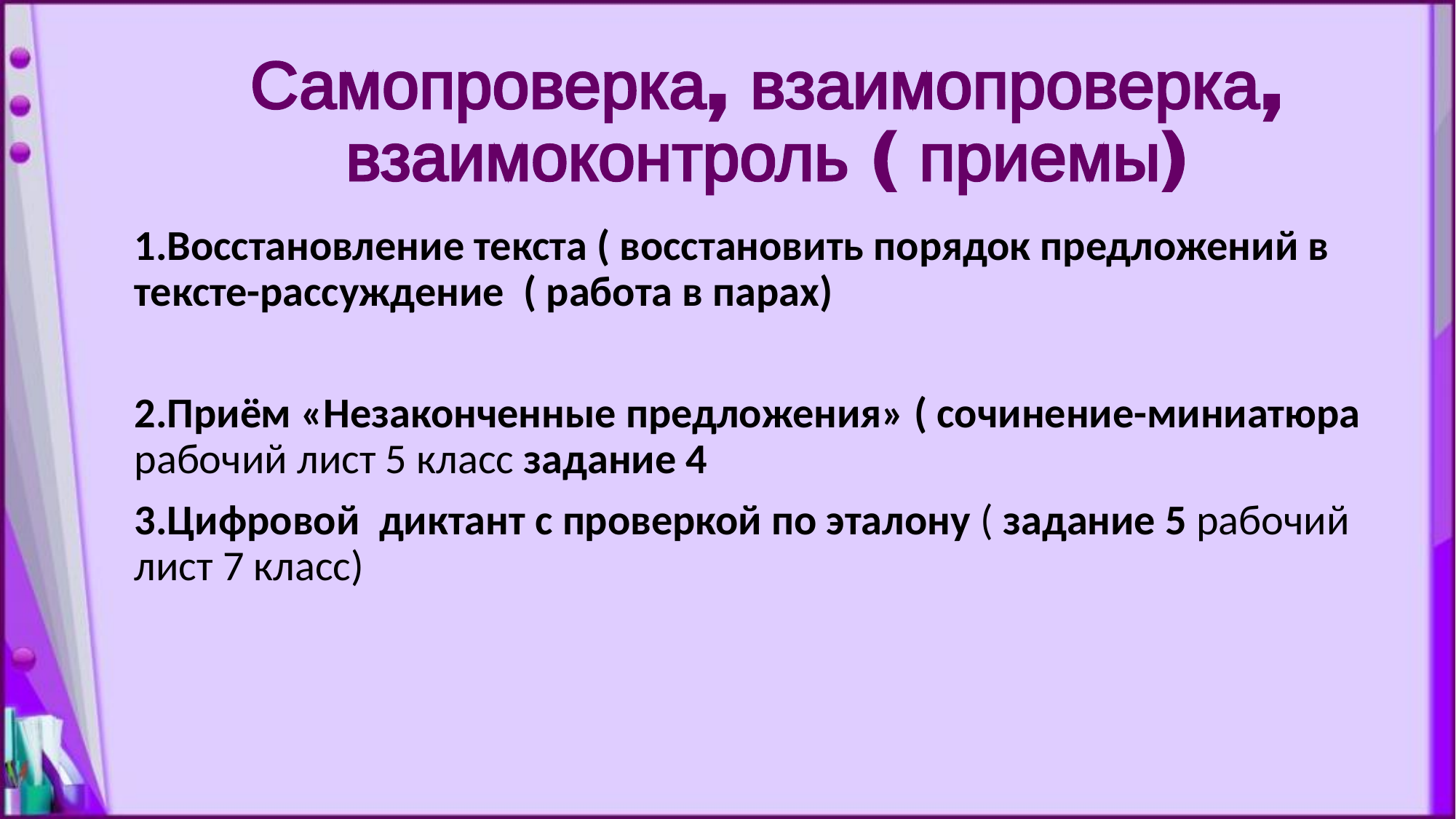

# Самопроверка, взаимопроверка, взаимоконтроль ( приемы)
1.Восстановление текста ( восстановить порядок предложений в тексте-рассуждение  ( работа в парах)

2.Приём «Незаконченные предложения» ( сочинение-миниатюра рабочий лист 5 класс задание 4
3.Цифровой  диктант с проверкой по эталону ( задание 5 рабочий лист 7 класс)